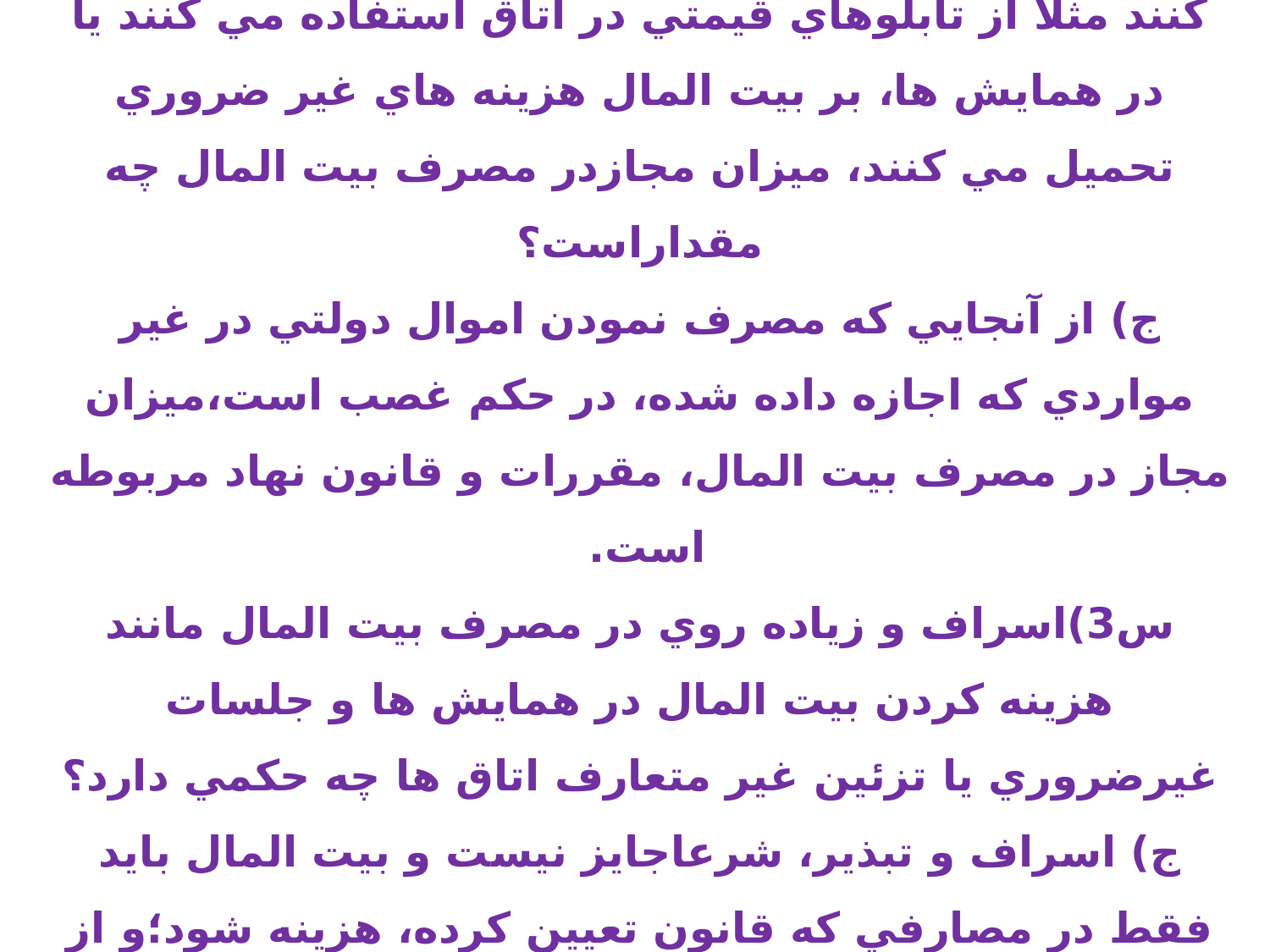

2) مصرف اسراف گونه از بيت المال
س2)برخي مسئولين در مصرف بيت المال زياده روي مي كنند مثلا از تابلوهاي قيمتي در اتاق استفاده مي كنند يا در همايش ها، بر بيت المال هزينه هاي غير ضروري تحميل مي كنند، میزان مجازدر مصرف بیت المال چه مقداراست؟
ج) از آنجايي كه مصرف نمودن اموال دولتي در غير مواردي كه اجازه داده شده، در حكم غصب است،ميزان مجاز در مصرف بيت المال، مقررات و قانون نهاد مربوطه است.
س3)اسراف و زياده روي در مصرف بيت المال مانند هزينه كردن بيت المال در همايش ها و جلسات غيرضروري يا تزئين غير متعارف اتاق ها چه حكمي دارد؟
ج) اسراف و تبذير، شرعاجايز نيست و بيت المال بايد فقط در مصارفي كه قانون تعيين كرده، هزينه شود؛و از آن جائي كه اموال دولتي در غير مورد مجاز مصرف شده، در حكم غصب است و موجب ضمان مي باشد.